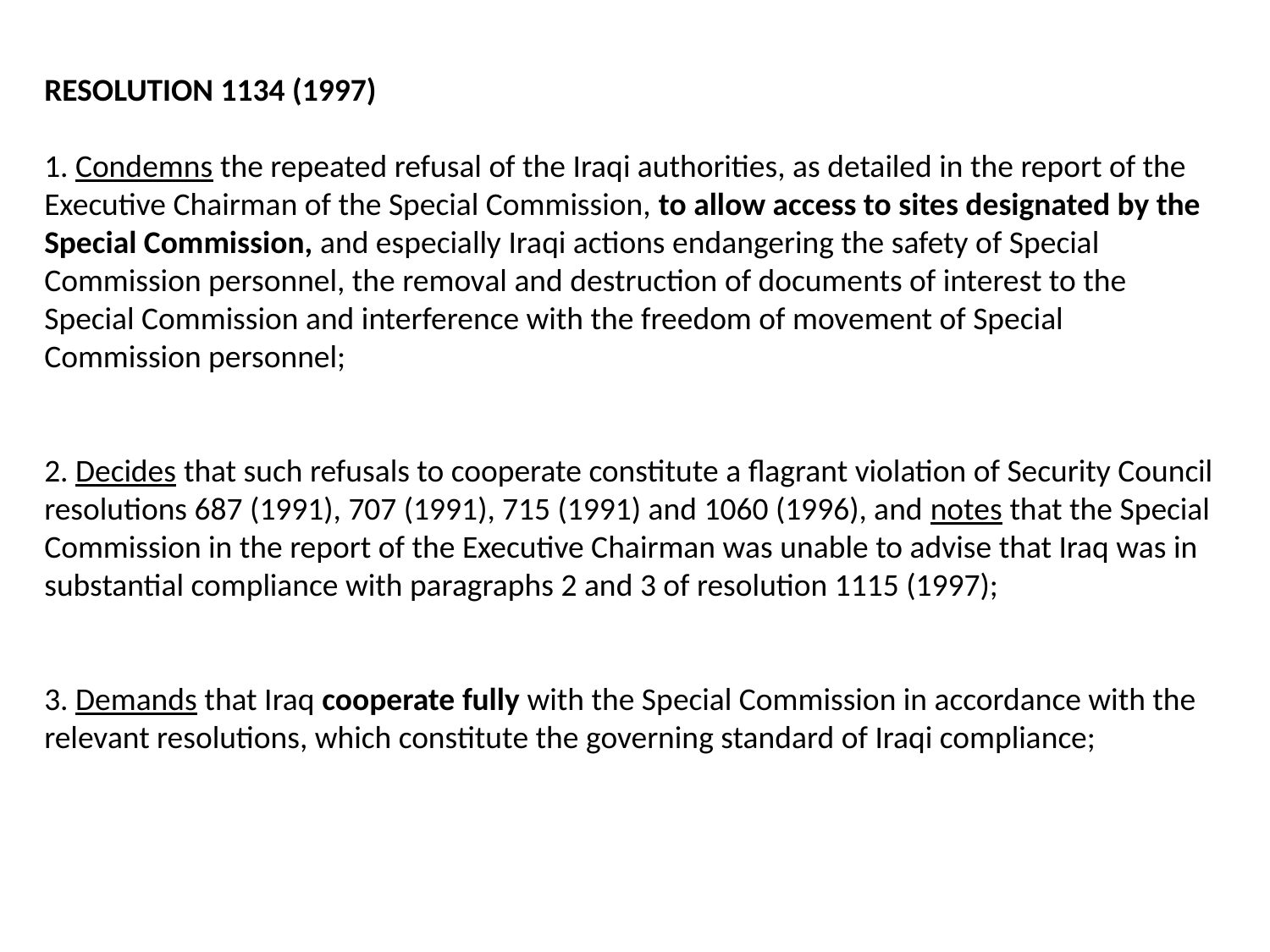

RESOLUTION 1134 (1997)

1. Condemns the repeated refusal of the Iraqi authorities, as detailed in the report of the Executive Chairman of the Special Commission, to allow access to sites designated by the Special Commission, and especially Iraqi actions endangering the safety of Special Commission personnel, the removal and destruction of documents of interest to the Special Commission and interference with the freedom of movement of Special Commission personnel;
2. Decides that such refusals to cooperate constitute a flagrant violation of Security Council resolutions 687 (1991), 707 (1991), 715 (1991) and 1060 (1996), and notes that the Special Commission in the report of the Executive Chairman was unable to advise that Iraq was in substantial compliance with paragraphs 2 and 3 of resolution 1115 (1997);
3. Demands that Iraq cooperate fully with the Special Commission in accordance with the relevant resolutions, which constitute the governing standard of Iraqi compliance;